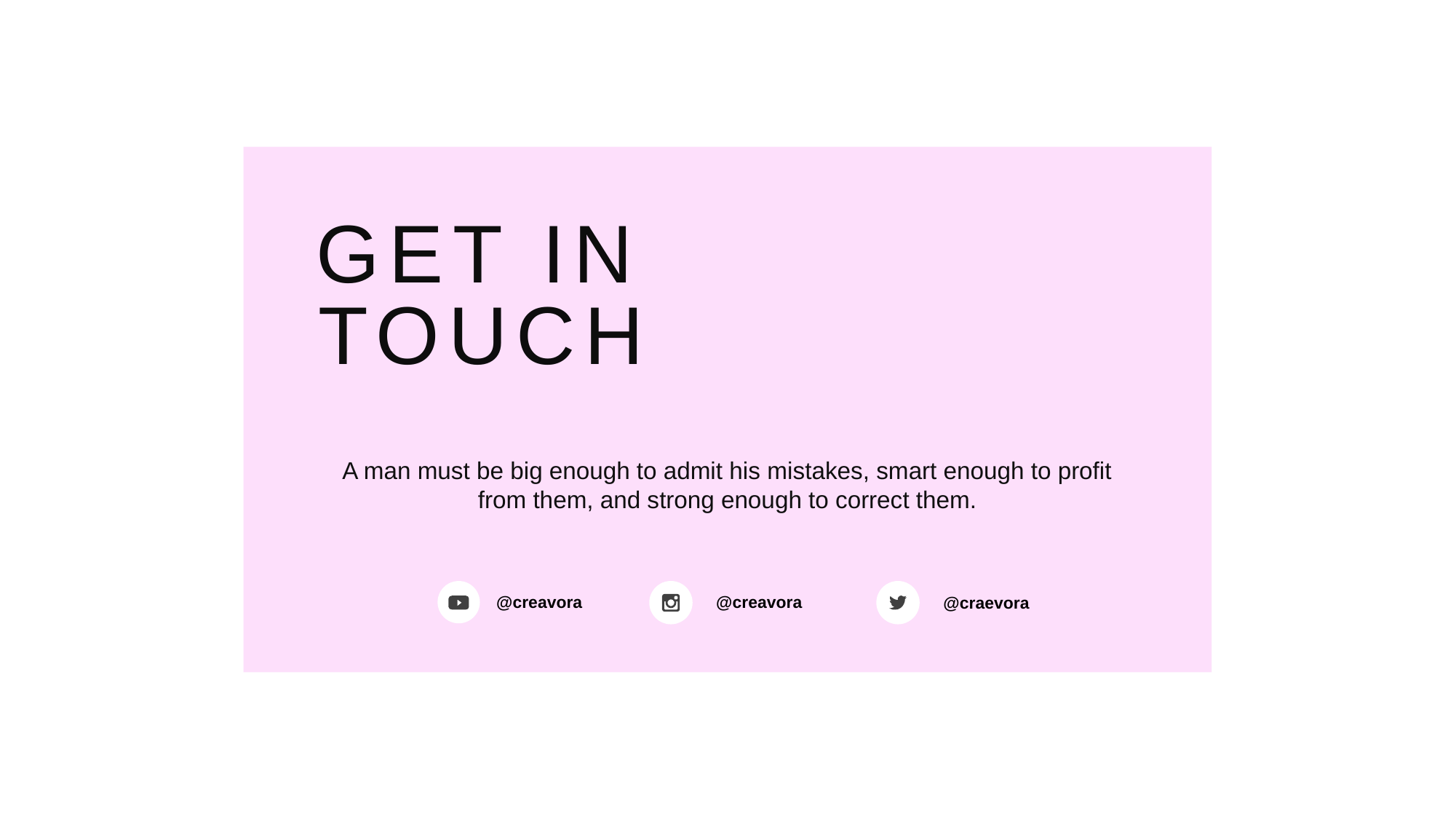

GET IN
TOUCH
A man must be big enough to admit his mistakes, smart enough to profit from them, and strong enough to correct them.

@creavora
@creavora
@craevora